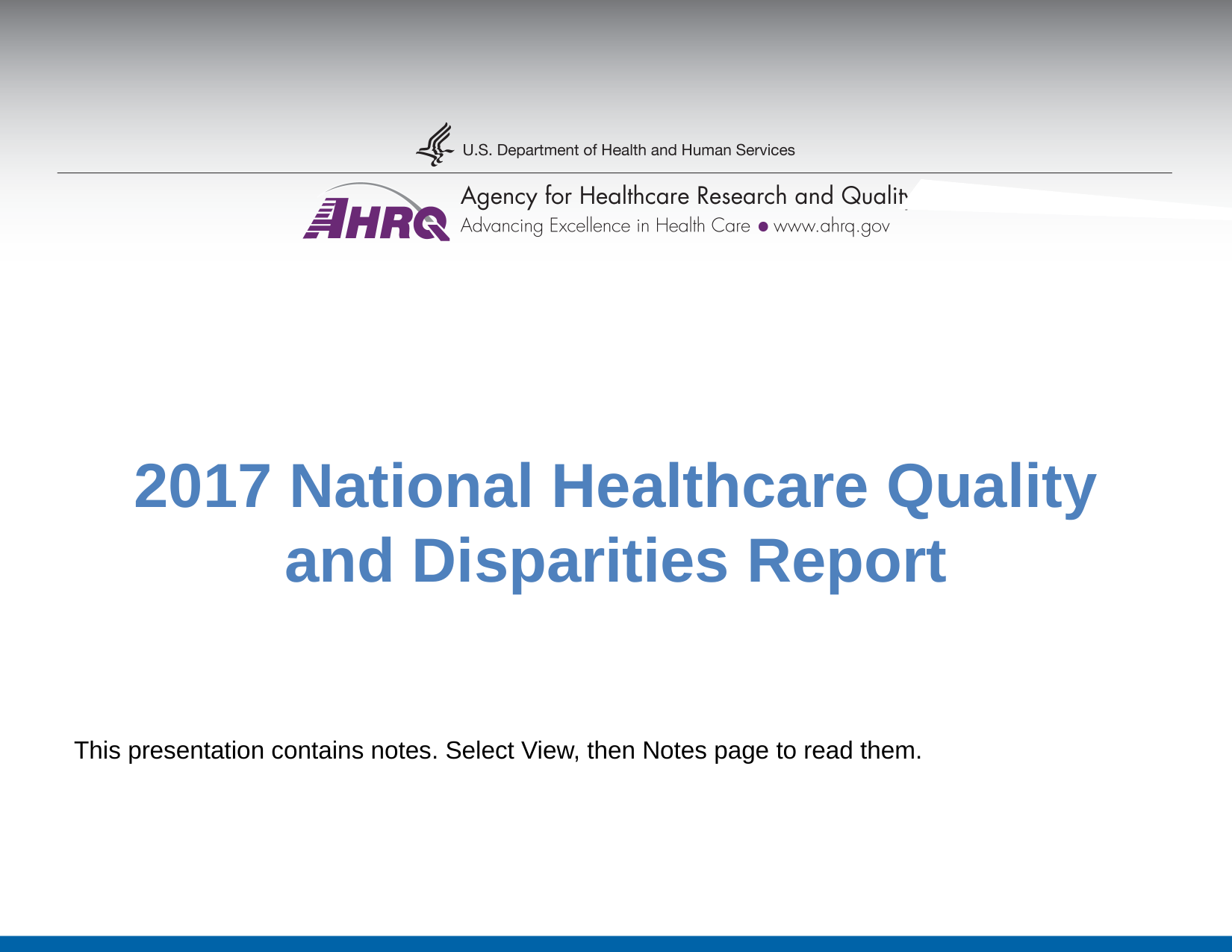

# 2017 National Healthcare Quality and Disparities Report

This presentation contains notes. Select View, then Notes page to read them.